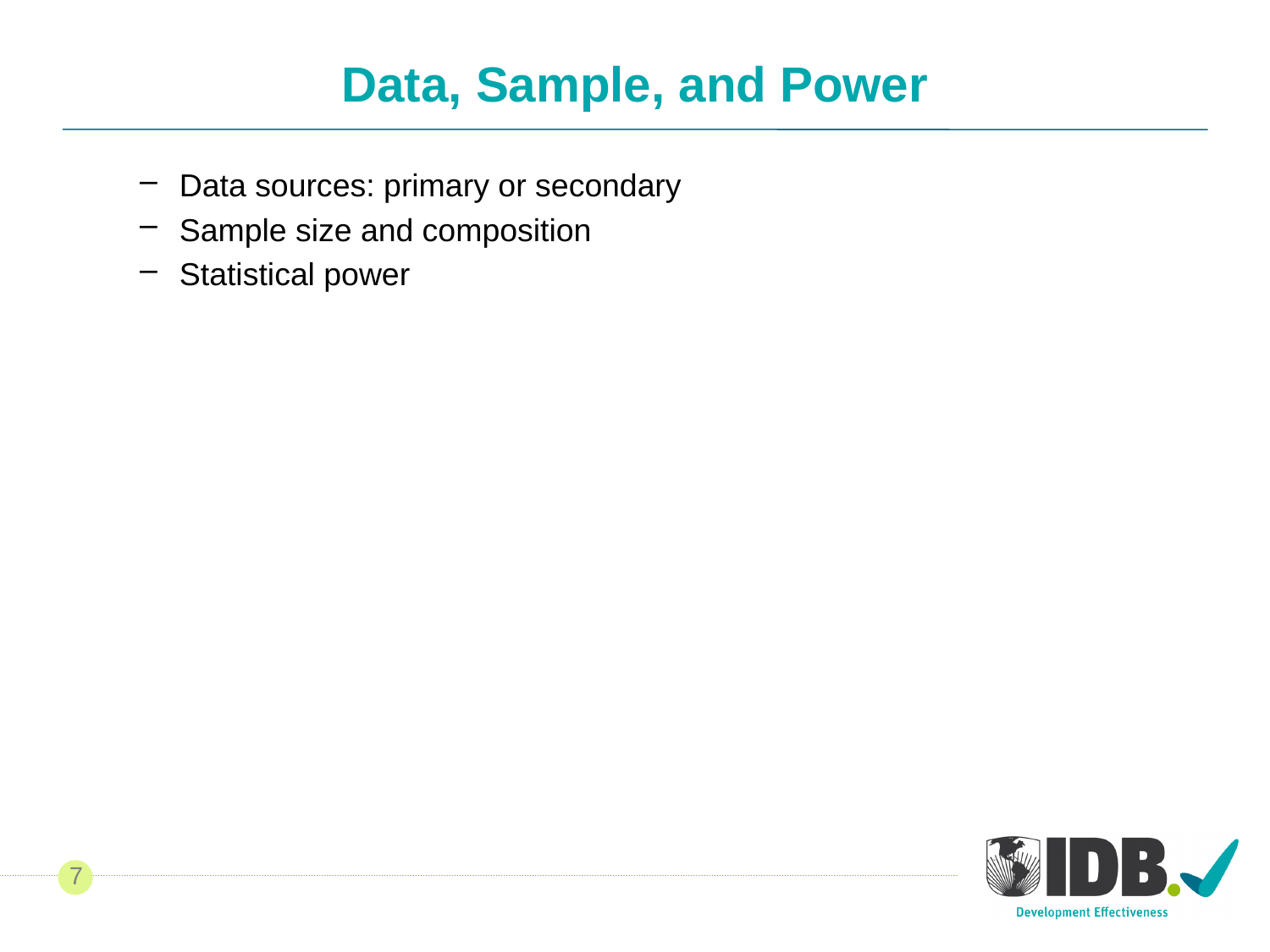

# Data, Sample, and Power
Data sources: primary or secondary
Sample size and composition
Statistical power
7